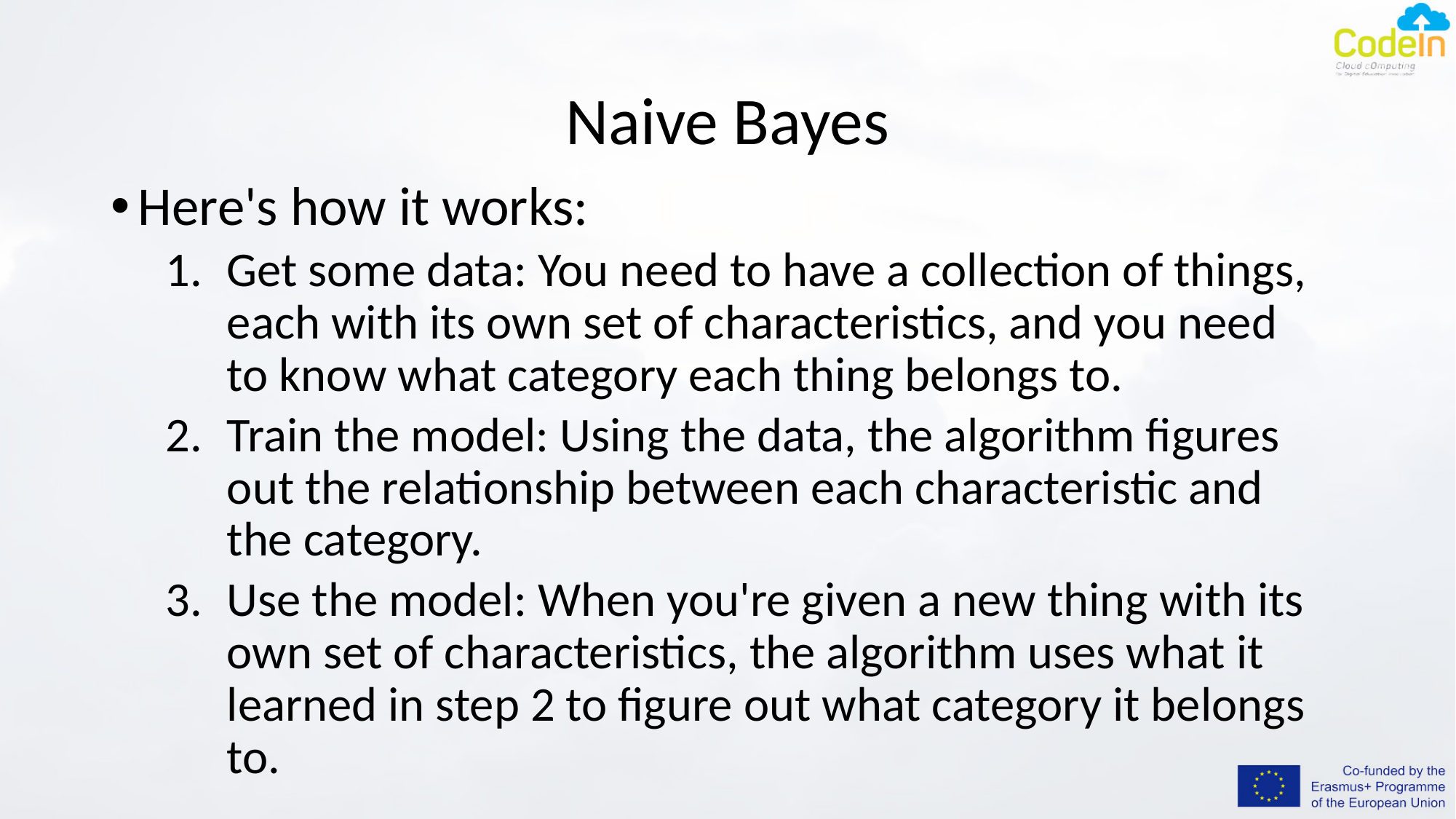

# Naive Bayes
Here's how it works:
Get some data: You need to have a collection of things, each with its own set of characteristics, and you need to know what category each thing belongs to.
Train the model: Using the data, the algorithm figures out the relationship between each characteristic and the category.
Use the model: When you're given a new thing with its own set of characteristics, the algorithm uses what it learned in step 2 to figure out what category it belongs to.